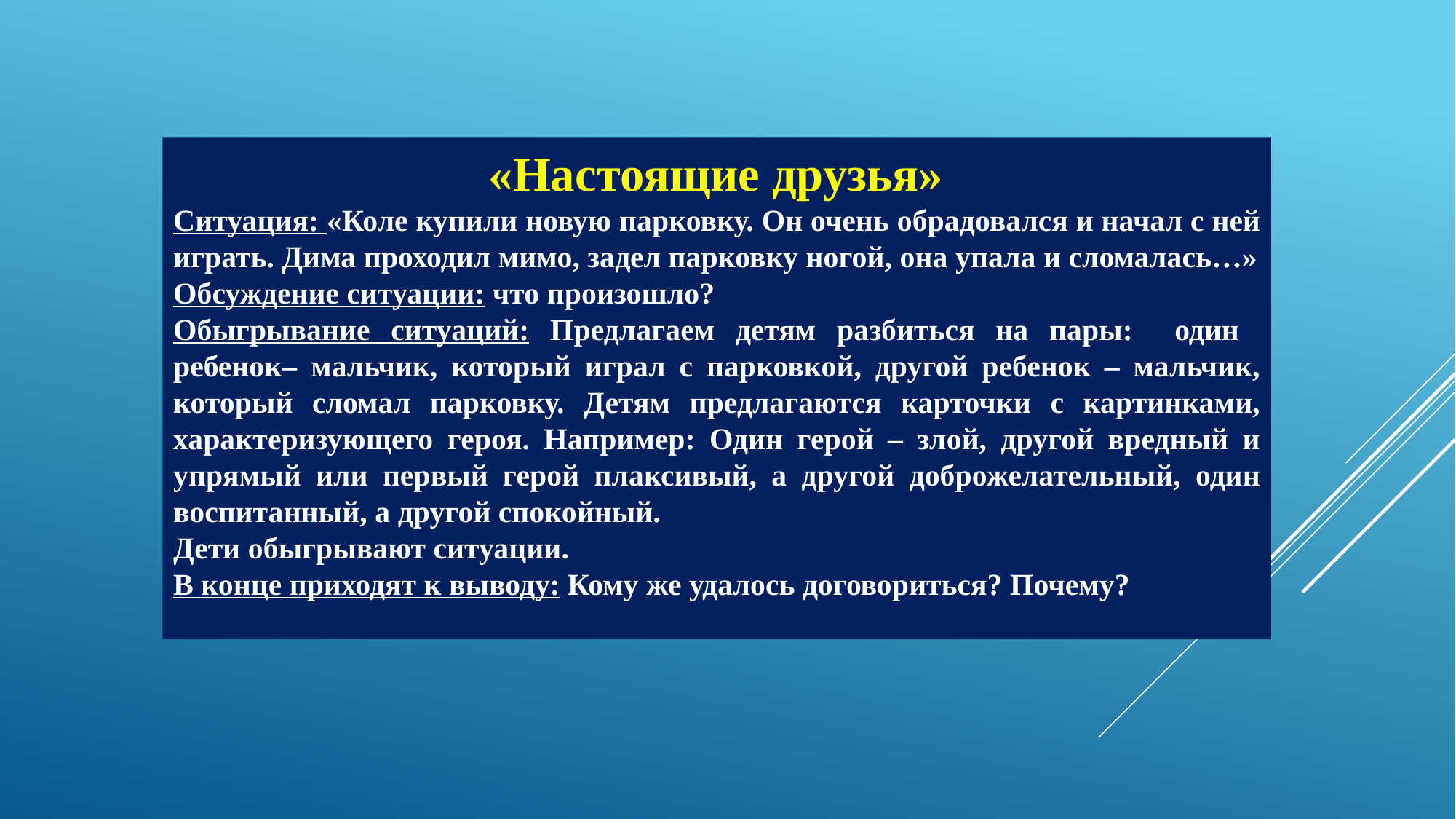

«Настоящие друзья»
Ситуация: «Коле купили новую парковку. Он очень обрадовался и начал с ней играть. Дима проходил мимо, задел парковку ногой, она упала и сломалась…»
Обсуждение ситуации: что произошло?
Обыгрывание ситуаций: Предлагаем детям разбиться на пары:  один  ребенок– мальчик, который играл с парковкой, другой ребенок – мальчик, который сломал парковку. Детям предлагаются карточки с картинками, характеризующего героя. Например: Один герой – злой, другой вредный и упрямый или первый герой плаксивый, а другой доброжелательный, один воспитанный, а другой спокойный.
Дети обыгрывают ситуации.
В конце приходят к выводу: Кому же удалось договориться? Почему?